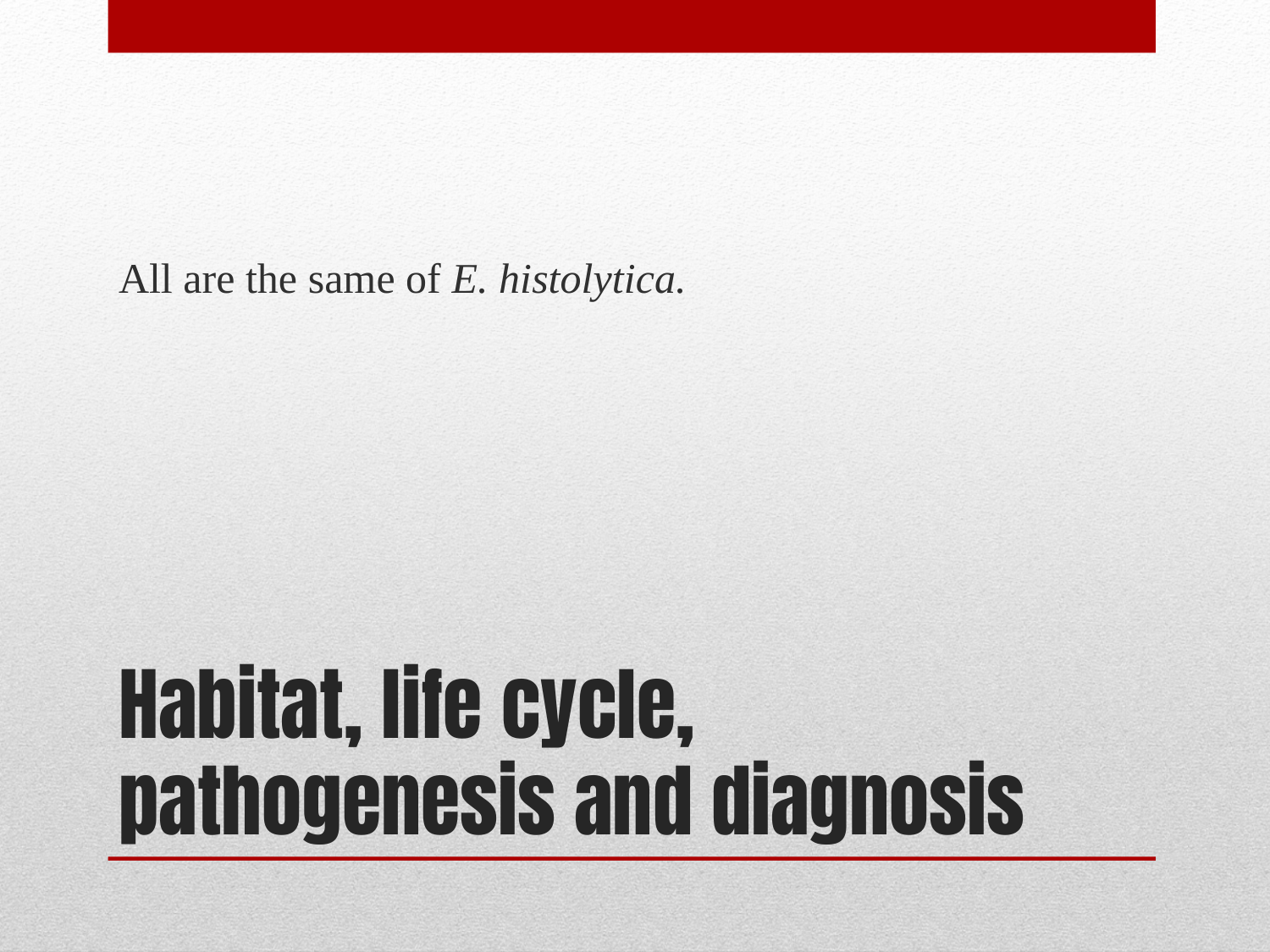

All are the same of E. histolytica.

# Habitat, life cycle, pathogenesis and diagnosis